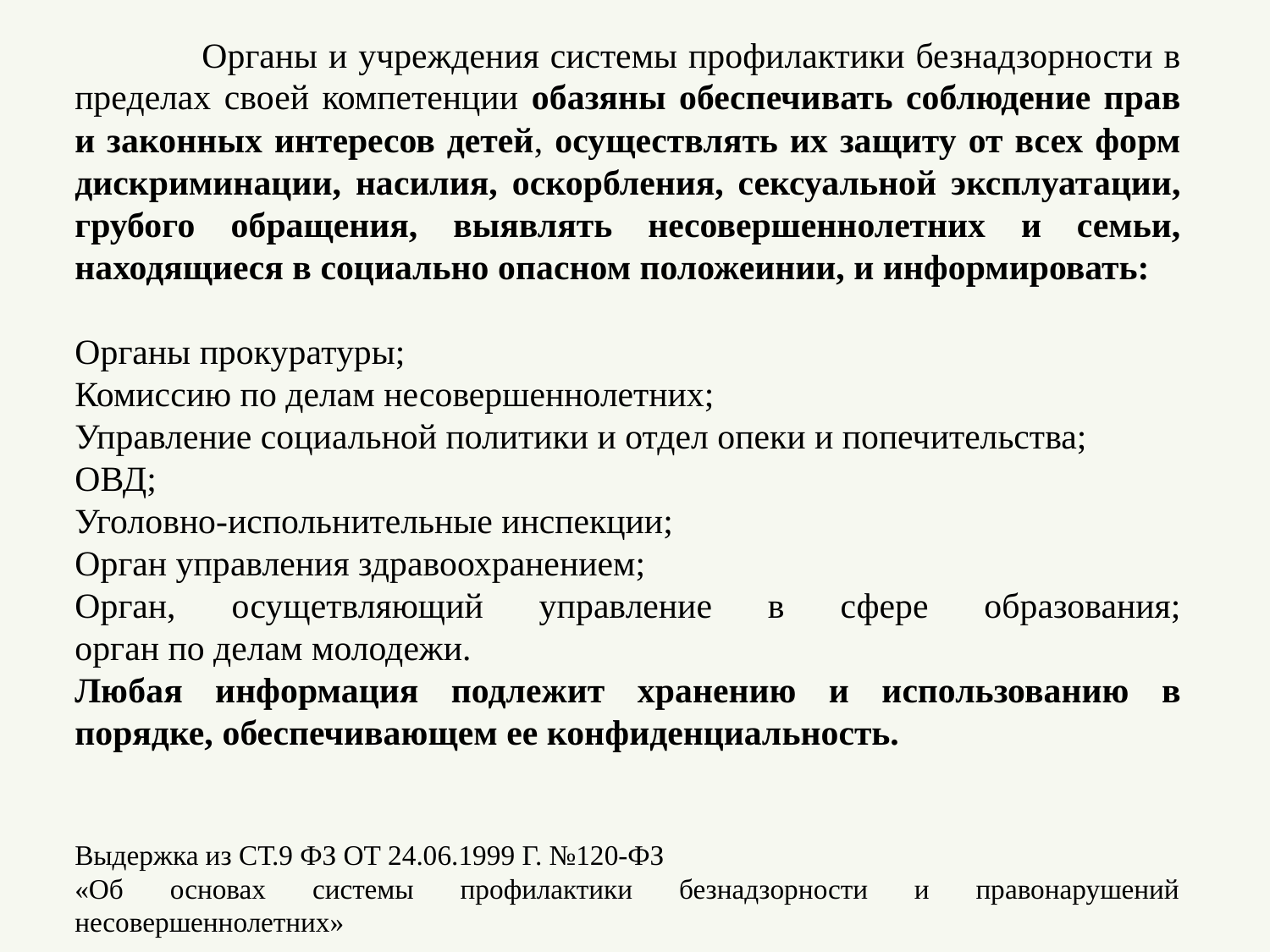

Органы и учреждения системы профилактики безнадзорности в пределах своей компетенции обазяны обеспечивать соблюдение прав и законных интересов детей, осуществлять их защиту от всех форм дискриминации, насилия, оскорбления, сексуальной эксплуатации, грубого обращения, выявлять несовершеннолетних и семьи, находящиеся в социально опасном положеинии, и информировать:

Органы прокуратуры;
Комиссию по делам несовершеннолетних;
Управление социальной политики и отдел опеки и попечительства;
ОВД;
Уголовно-испольнительные инспекции;
Орган управления здравоохранением;
Орган, осущетвляющий управление в сфере образования;
орган по делам молодежи.
Любая информация подлежит хранению и использованию в порядке, обеспечивающем ее конфиденциальность.

Выдержка из СТ.9 ФЗ ОТ 24.06.1999 Г. №120-ФЗ
«Об основах системы профилактики безнадзорности и правонарушений несовершеннолетних»